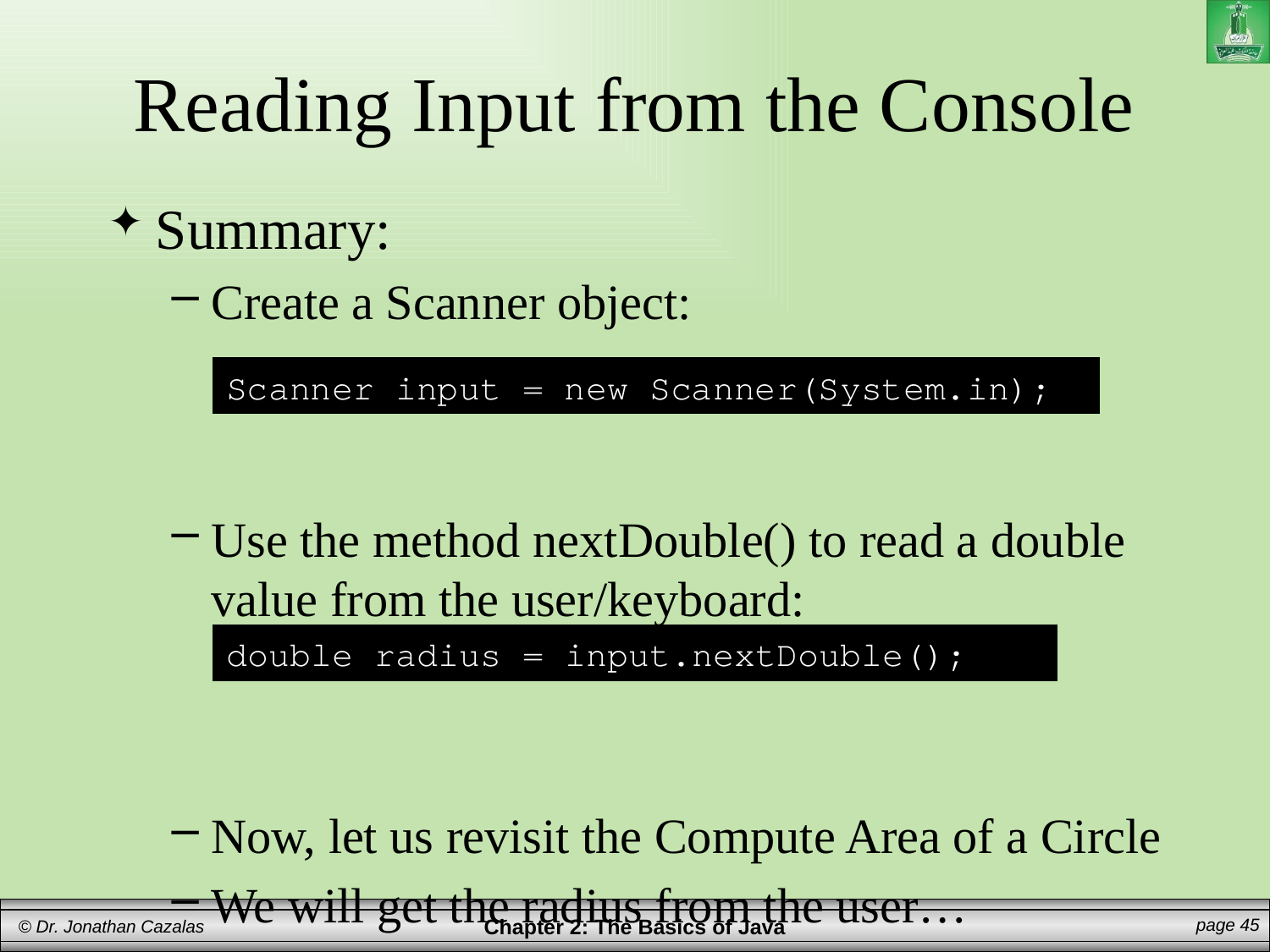

# Reading Input from the Console
Summary:
Create a Scanner object:

Use the method nextDouble() to read a double value from the user/keyboard:

Now, let us revisit the Compute Area of a Circle
We will get the radius from the user…

Scanner input = new Scanner(System.in);
double radius = input.nextDouble();